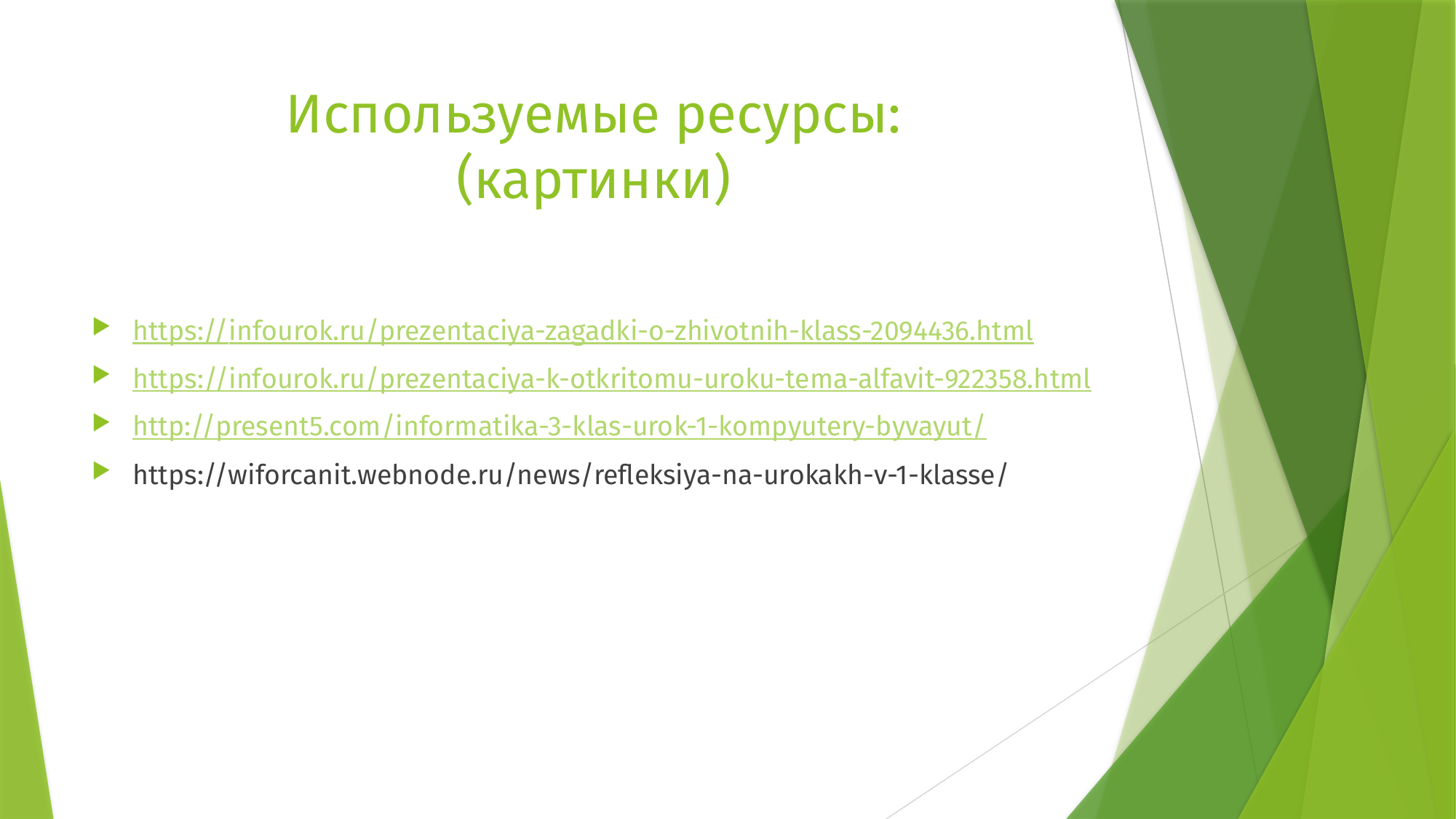

# Используемые ресурсы: (картинки)

https://infourok.ru/prezentaciya-zagadki-o-zhivotnih-klass-2094436.html
https://infourok.ru/prezentaciya-k-otkritomu-uroku-tema-alfavit-922358.html
http://present5.com/informatika-3-klas-urok-1-kompyutery-byvayut/
https://wiforcanit.webnode.ru/news/refleksiya-na-urokakh-v-1-klasse/